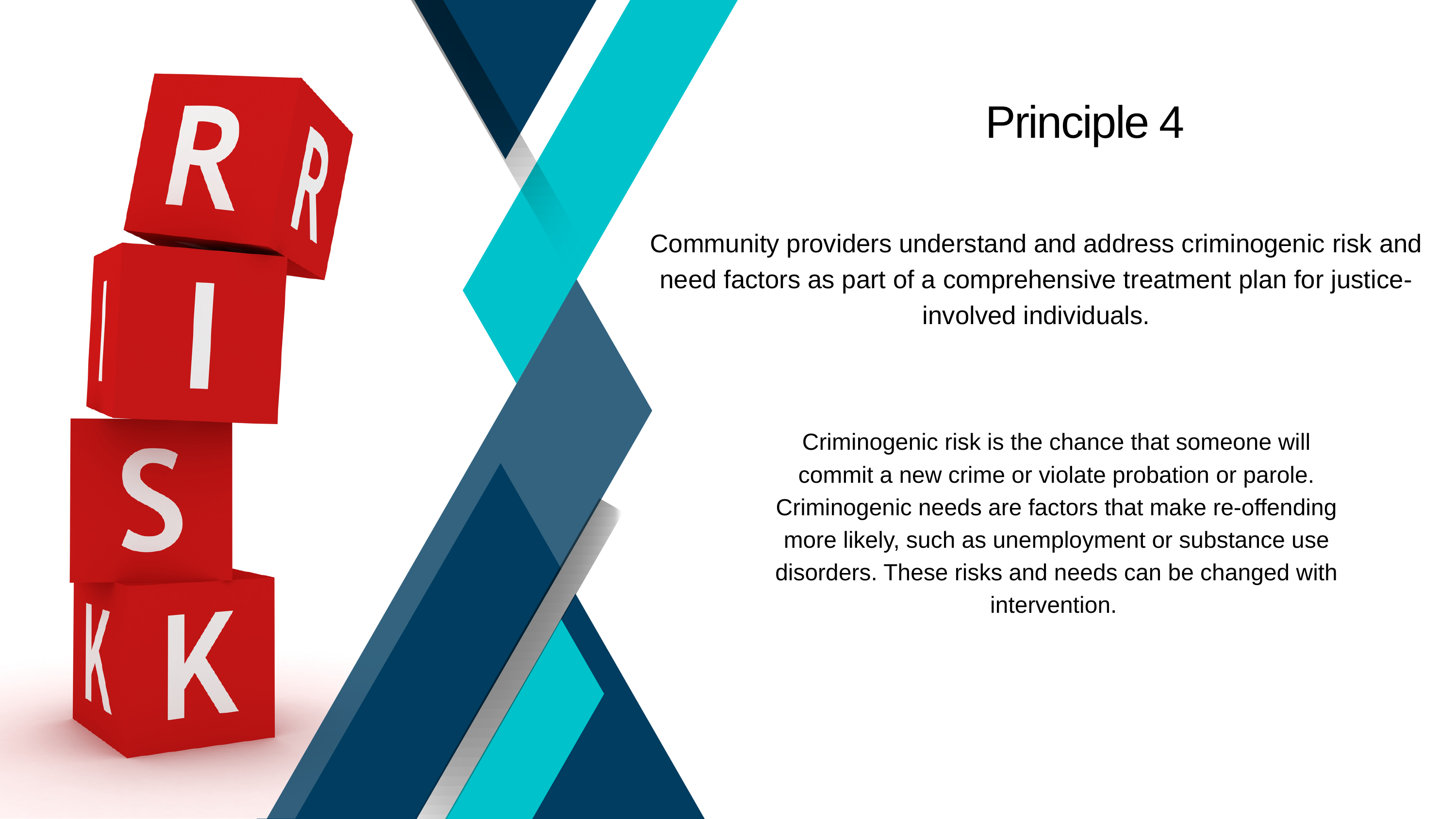

Principle 4
Community providers understand and address criminogenic risk and need factors as part of a comprehensive treatment plan for justice-involved individuals.

Criminogenic risk is the chance that someone will commit a new crime or violate probation or parole. Criminogenic needs are factors that make re-offending more likely, such as unemployment or substance use disorders. These risks and needs can be changed with intervention.